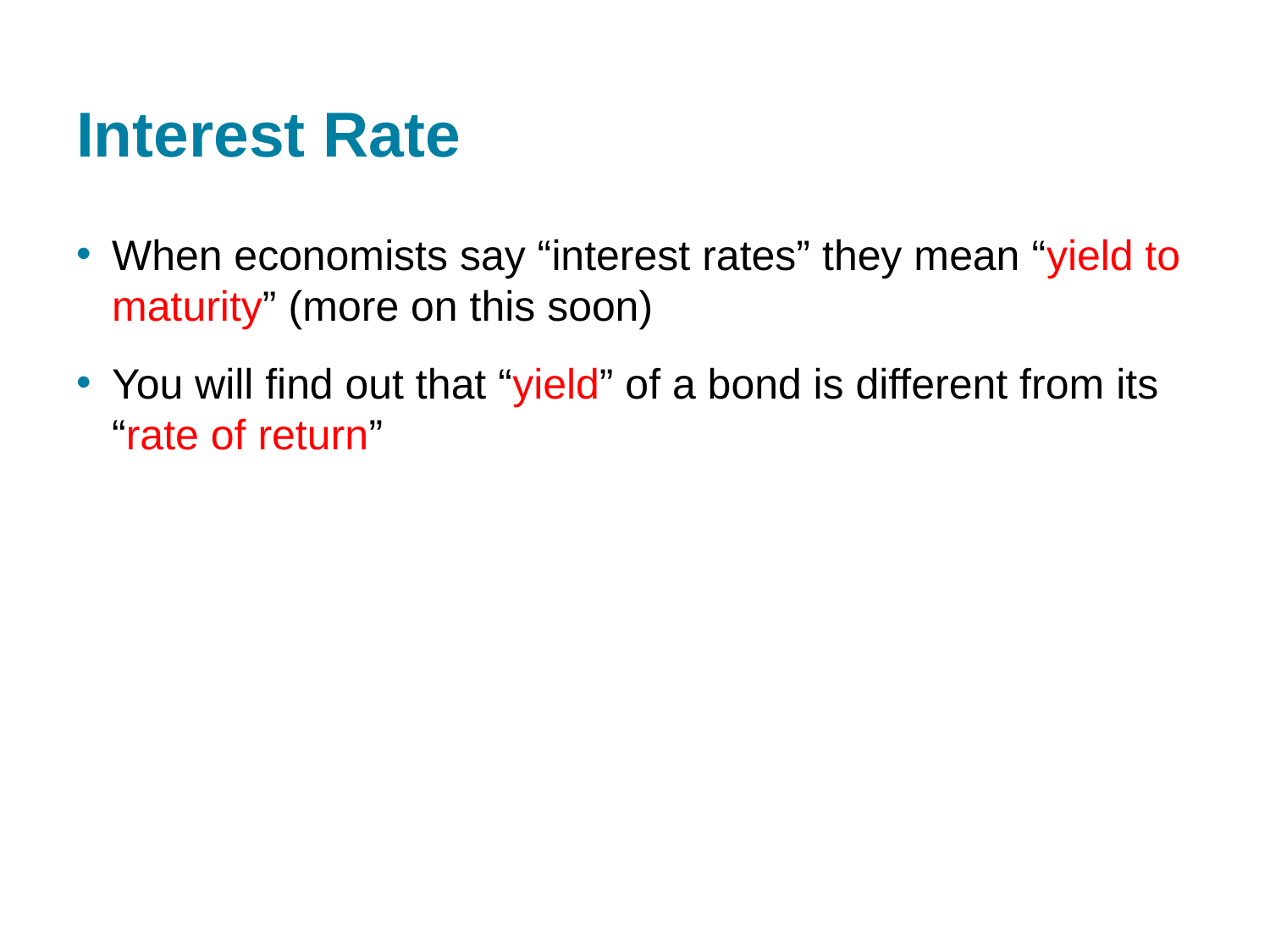

# Interest Rate
When economists say “interest rates” they mean “yield to maturity” (more on this soon)
You will find out that “yield” of a bond is different from its “rate of return”